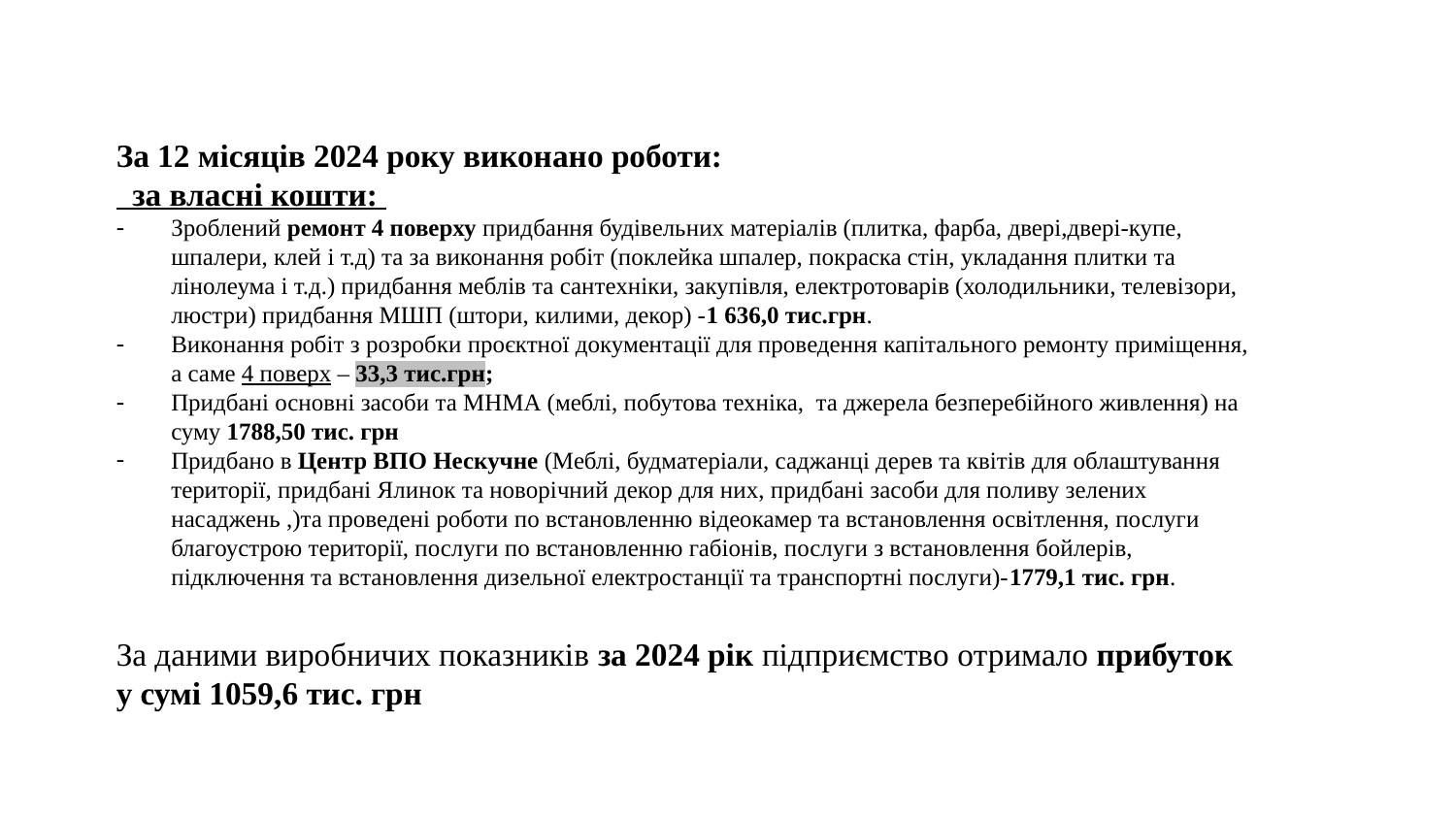

За 12 місяців 2024 року виконано роботи:
  за власні кошти:
Зроблений ремонт 4 поверху придбання будівельних матеріалів (плитка, фарба, двері,двері-купе, шпалери, клей і т.д) та за виконання робіт (поклейка шпалер, покраска стін, укладання плитки та лінолеума і т.д.) придбання меблів та сантехніки, закупівля, електротоварів (холодильники, телевізори, люстри) придбання МШП (штори, килими, декор) -1 636,0 тис.грн.
Виконання робіт з розробки проєктної документації для проведення капітального ремонту приміщення, а саме 4 поверх – 33,3 тис.грн;
Придбані основні засоби та МНМА (меблі, побутова техніка,  та джерела безперебійного живлення) на суму 1788,50 тис. грн
Придбано в Центр ВПО Нескучне (Меблі, будматеріали, саджанці дерев та квітів для облаштування території, придбані Ялинок та новорічний декор для них, придбані засоби для поливу зелених насаджень ,)та проведені роботи по встановленню відеокамер та встановлення освітлення, послуги благоустрою території, послуги по встановленню габіонів, послуги з встановлення бойлерів, підключення та встановлення дизельної електростанції та транспортні послуги)-1779,1 тис. грн.

За даними виробничих показників за 2024 рік підприємство отримало прибуток у сумі 1059,6 тис. грн